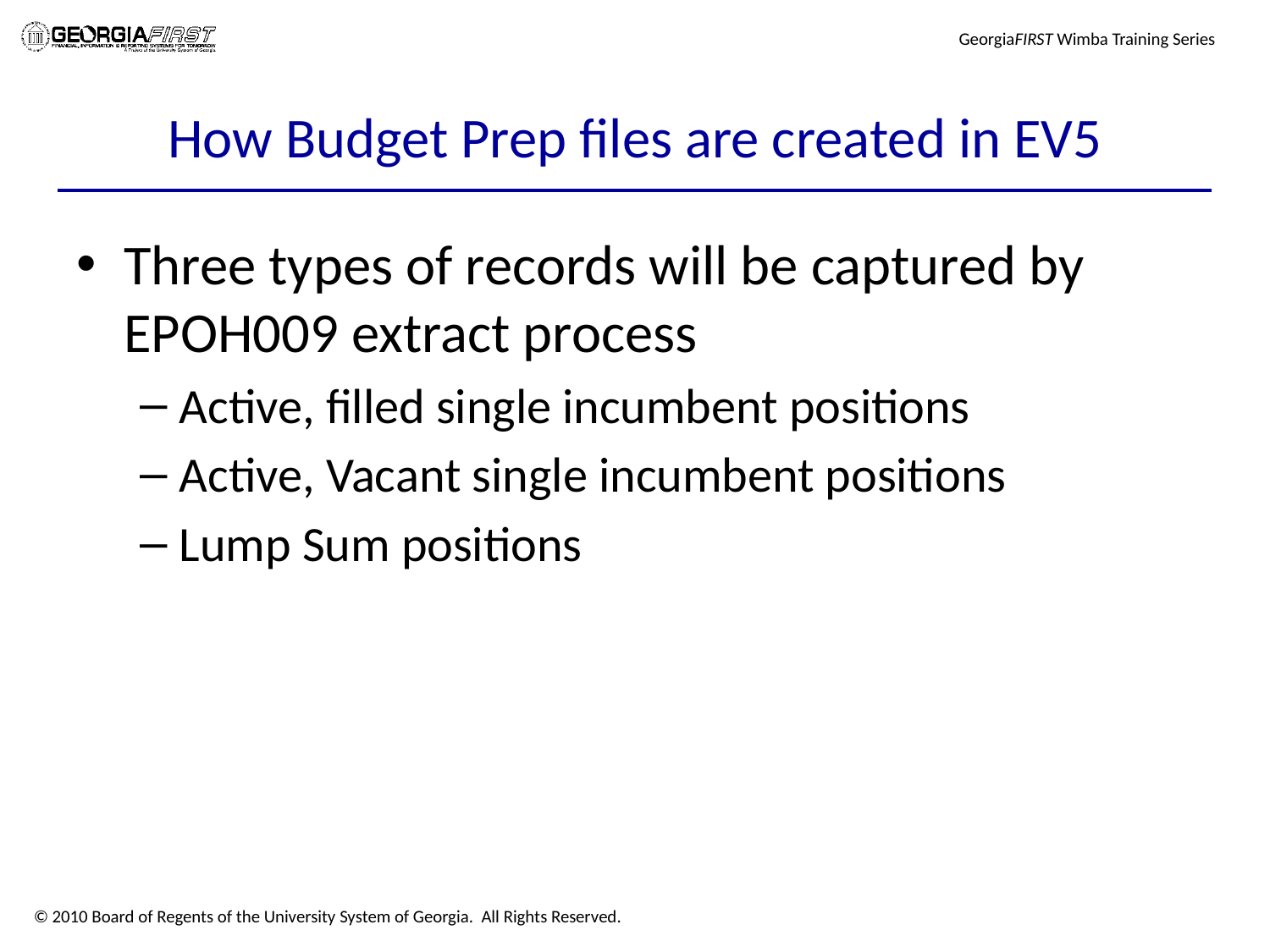

# How Budget Prep files are created in EV5
Three types of records will be captured by EPOH009 extract process
Active, filled single incumbent positions
Active, Vacant single incumbent positions
Lump Sum positions